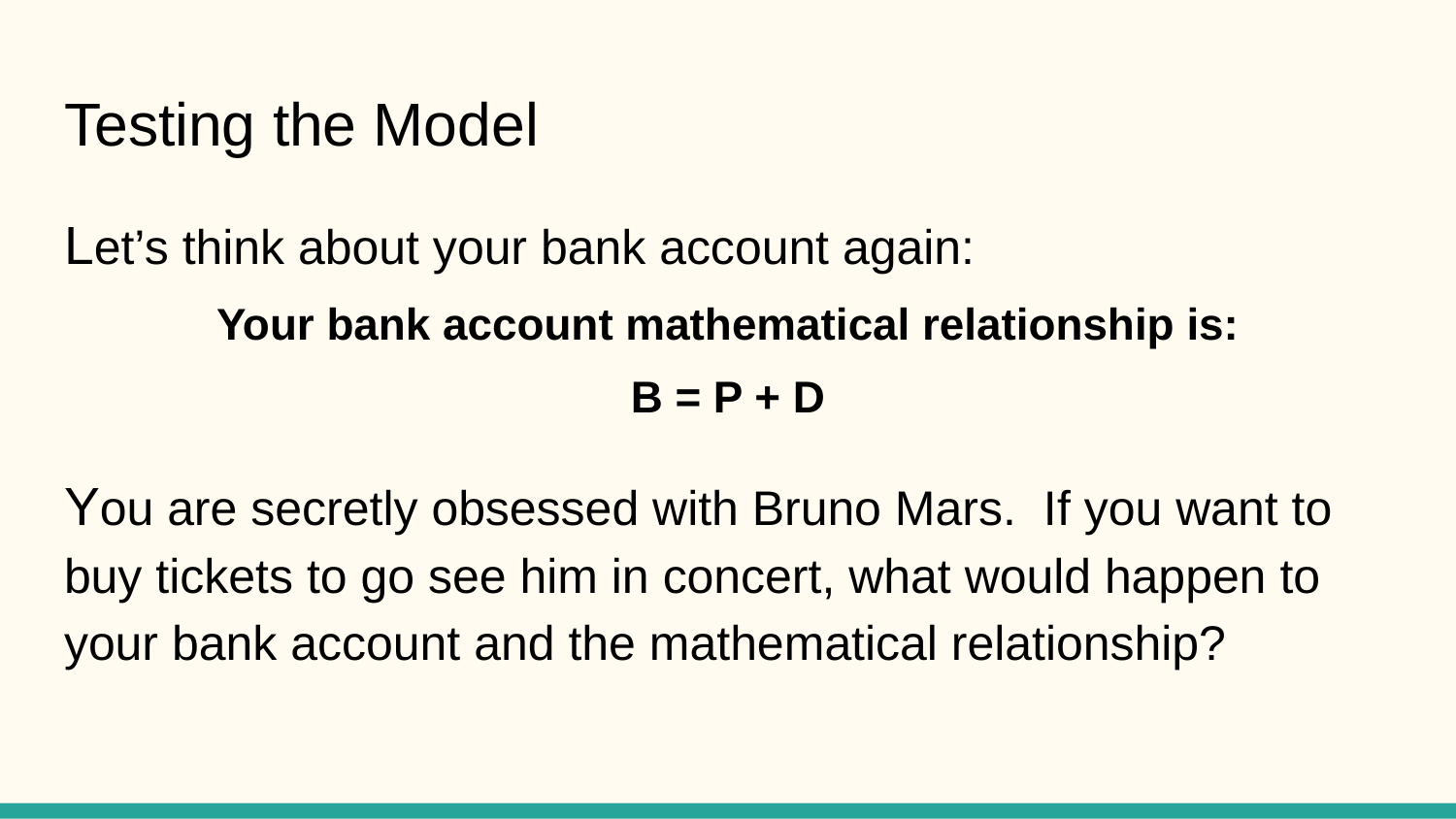

# Testing the Model
Let’s think about your bank account again:
Your bank account mathematical relationship is:
B = P + D
You are secretly obsessed with Bruno Mars.  If you want to buy tickets to go see him in concert, what would happen to your bank account and the mathematical relationship?